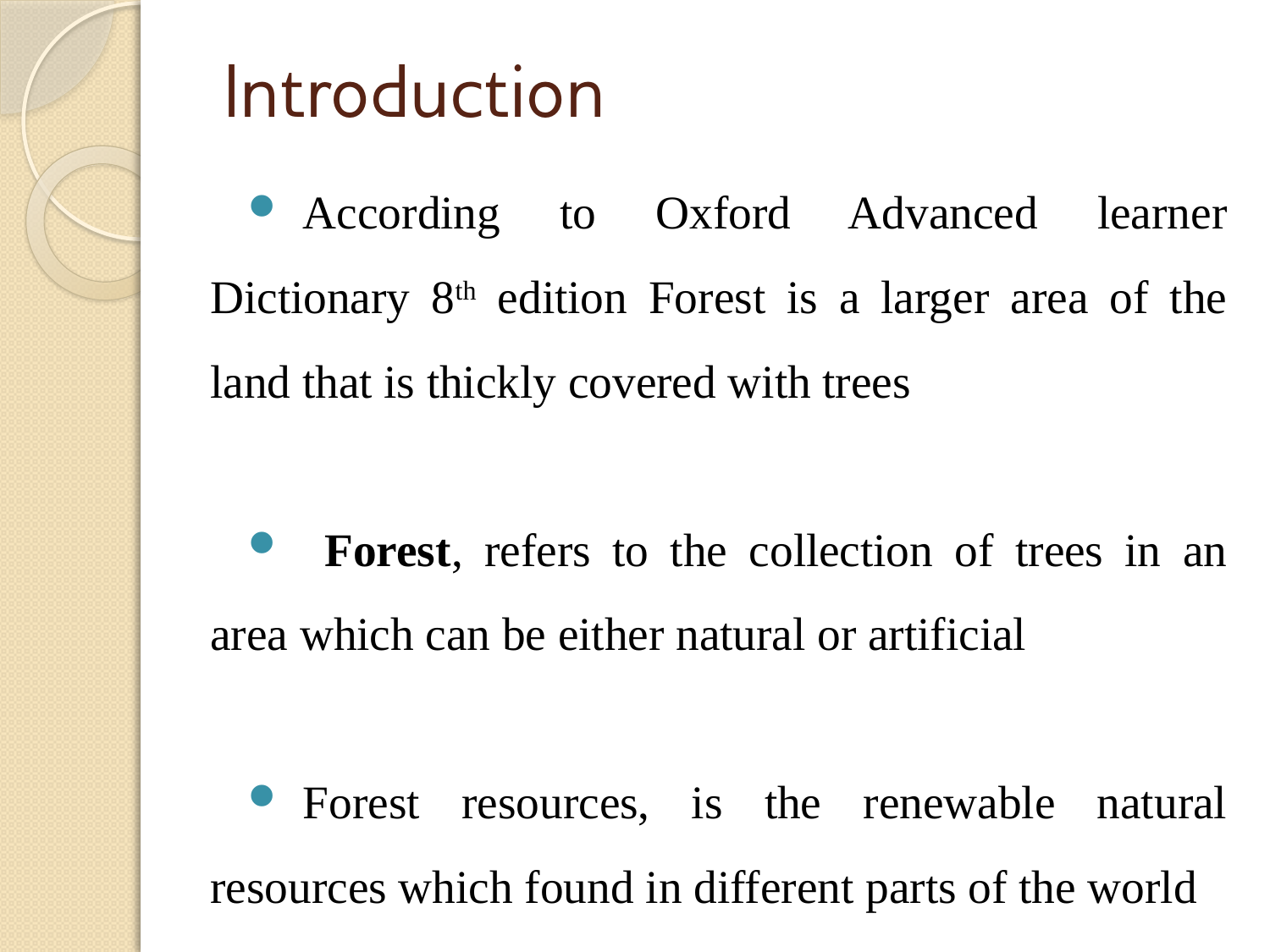

# Introduction
According to Oxford Advanced learner Dictionary 8th edition Forest is a larger area of the land that is thickly covered with trees

 Forest, refers to the collection of trees in an area which can be either natural or artificial

Forest resources, is the renewable natural resources which found in different parts of the world